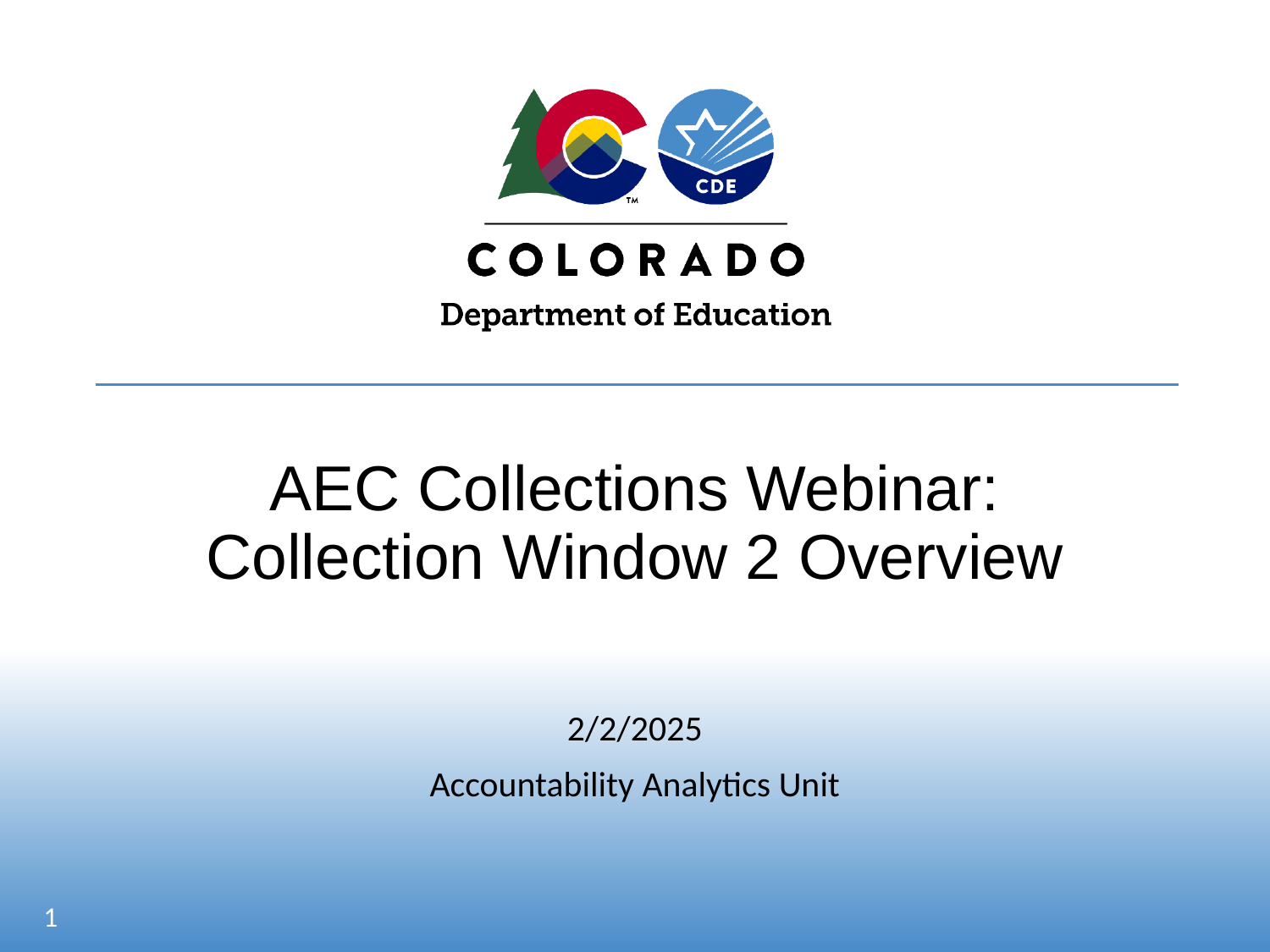

# AEC Collections Webinar: Collection Window 2 Overview
2/2/2025
Accountability Analytics Unit

1